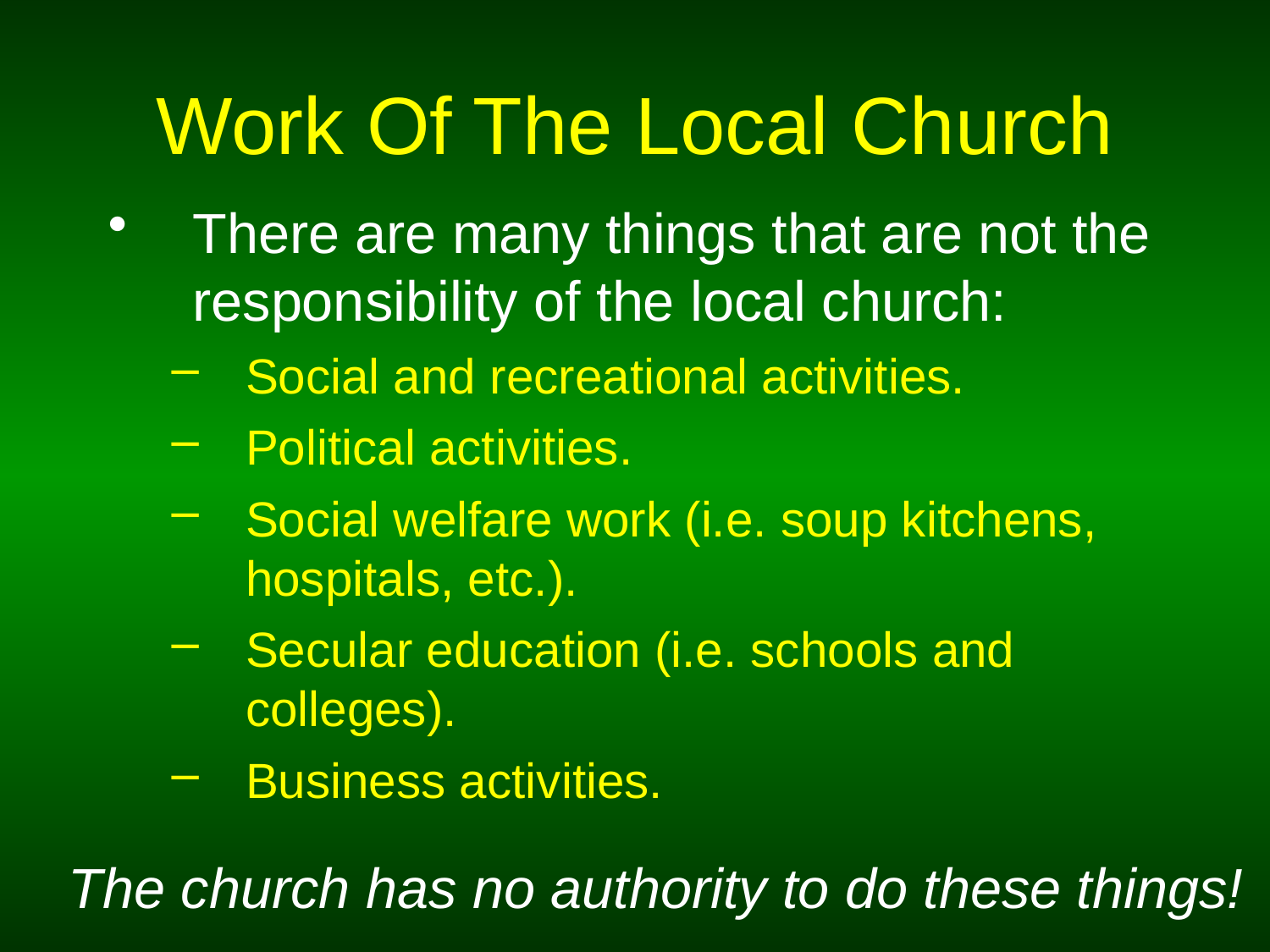

# Work Of The Local Church
There are many things that are not the responsibility of the local church:
Social and recreational activities.
Political activities.
Social welfare work (i.e. soup kitchens, hospitals, etc.).
Secular education (i.e. schools and colleges).
Business activities.
The church has no authority to do these things!